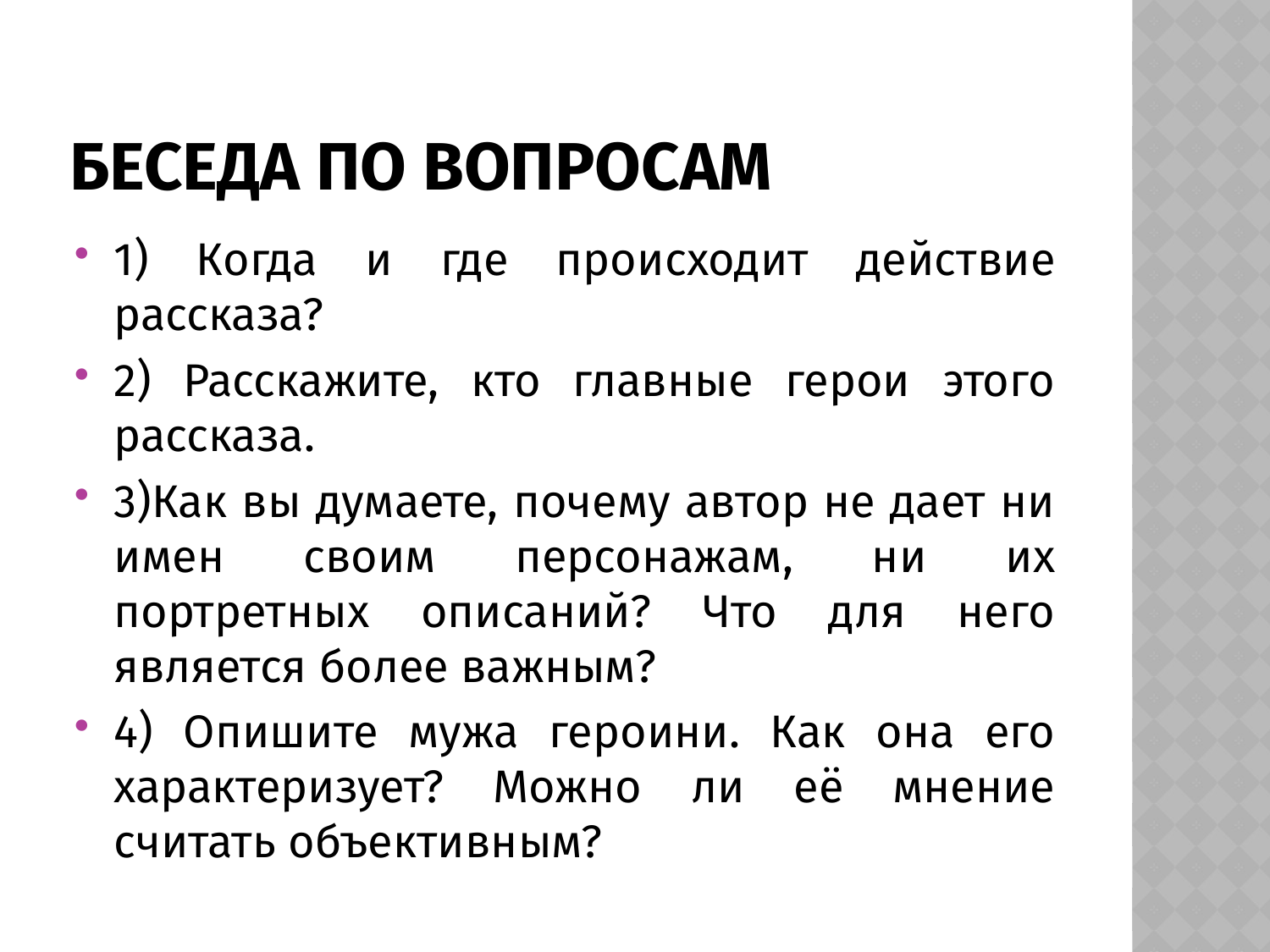

# Беседа по вопросам
1) Когда и где происходит действие рассказа?
2) Расскажите, кто главные герои этого рассказа.
3)Как вы думаете, почему автор не дает ни имен своим персонажам, ни их портретных описаний? Что для него является более важным?
4) Опишите мужа героини. Как она его характеризует? Можно ли её мнение считать объективным?